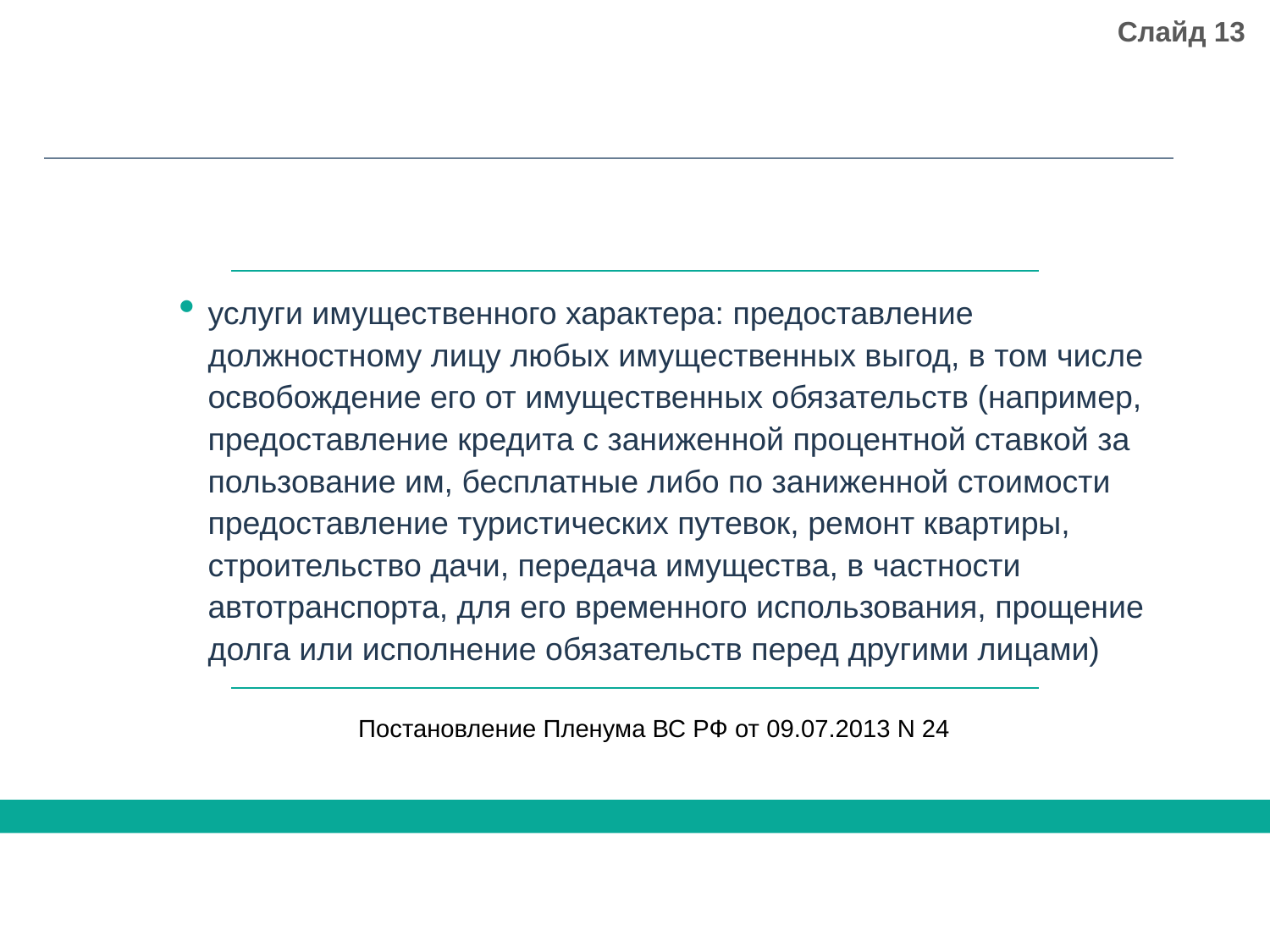

Слайд 13

услуги имущественного характера: предоставление должностному лицу любых имущественных выгод, в том числе освобождение его от имущественных обязательств (например, предоставление кредита с заниженной процентной ставкой за пользование им, бесплатные либо по заниженной стоимости предоставление туристических путевок, ремонт квартиры, строительство дачи, передача имущества, в частности автотранспорта, для его временного использования, прощение долга или исполнение обязательств перед другими лицами)

Постановление Пленума ВС РФ от 09.07.2013 N 24